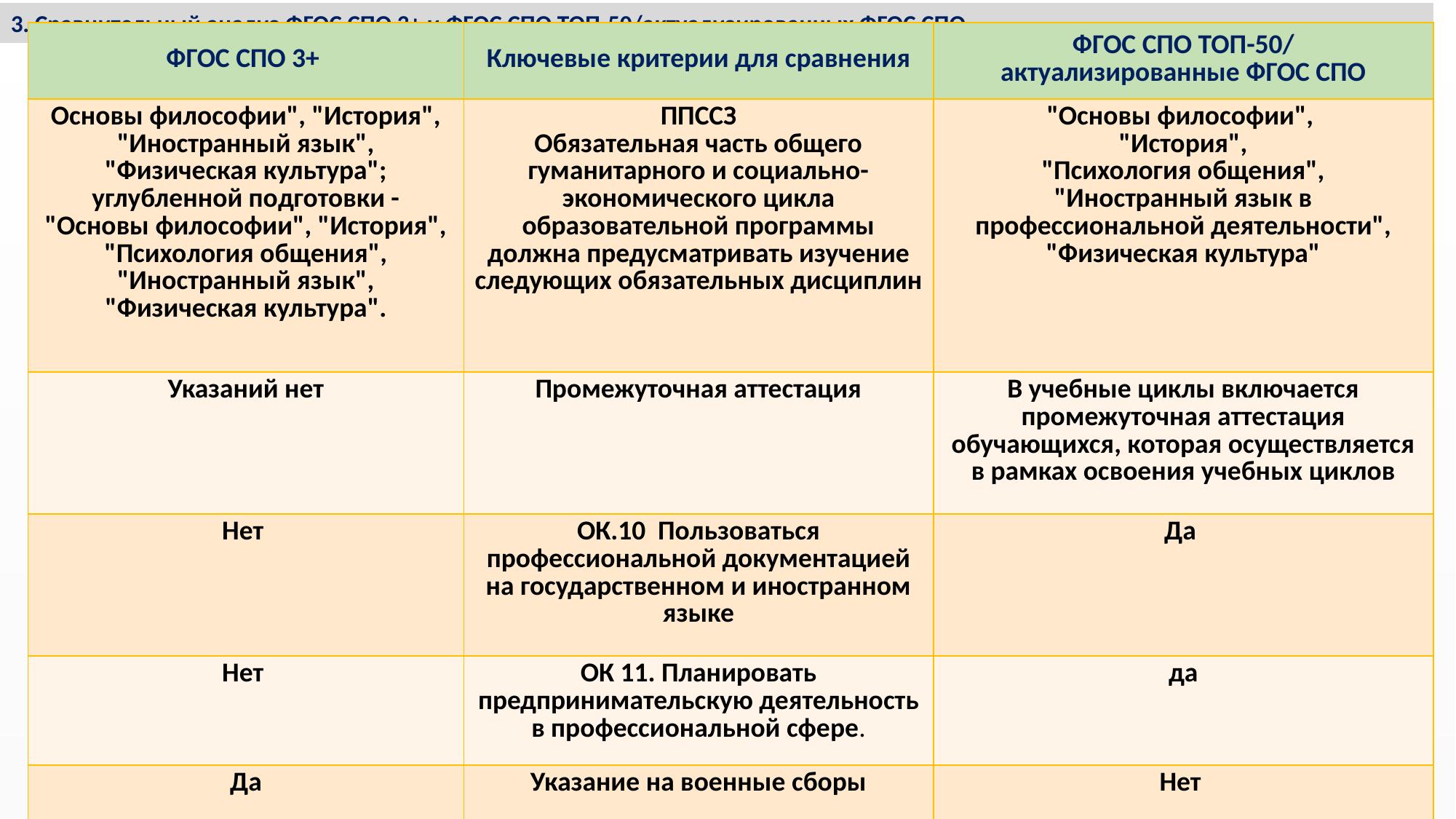

3. Сравнительный анализ ФГОС СПО 3+ и ФГОС СПО ТОП-50/актуализированных ФГОС СПО
| ФГОС СПО 3+ | Ключевые критерии для сравнения | ФГОС СПО ТОП-50/ актуализированные ФГОС СПО |
| --- | --- | --- |
| Основы философии", "История", "Иностранный язык", "Физическая культура"; углубленной подготовки - "Основы философии", "История", "Психология общения", "Иностранный язык", "Физическая культура". | ППССЗ Обязательная часть общего гуманитарного и социально-экономического цикла образовательной программы должна предусматривать изучение следующих обязательных дисциплин | "Основы философии", "История", "Психология общения", "Иностранный язык в профессиональной деятельности", "Физическая культура" |
| Указаний нет | Промежуточная аттестация | В учебные циклы включается промежуточная аттестация обучающихся, которая осуществляется в рамках освоения учебных циклов |
| Нет | ОК.10 Пользоваться профессиональной документацией на государственном и иностранном языке | Да |
| Нет | ОК 11. Планировать предпринимательскую деятельность в профессиональной сфере. | да |
| Да | Указание на военные сборы | Нет |